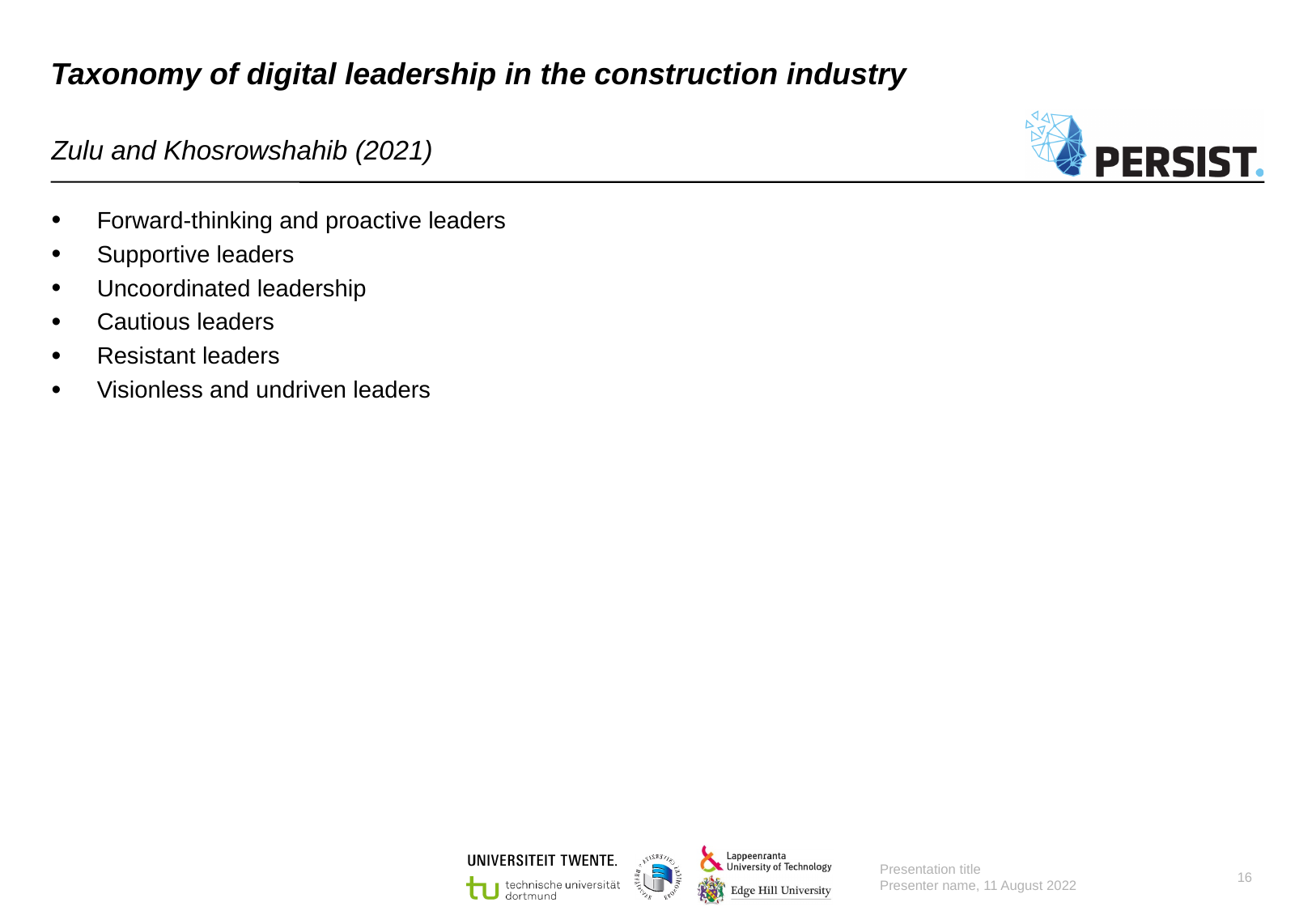

# Taxonomy of digital leadership in the construction industry
Zulu and Khosrowshahib (2021)
Forward-thinking and proactive leaders
Supportive leaders
Uncoordinated leadership
Cautious leaders
Resistant leaders
Visionless and undriven leaders

Presentation title
Presenter name, 11 August 2022
16